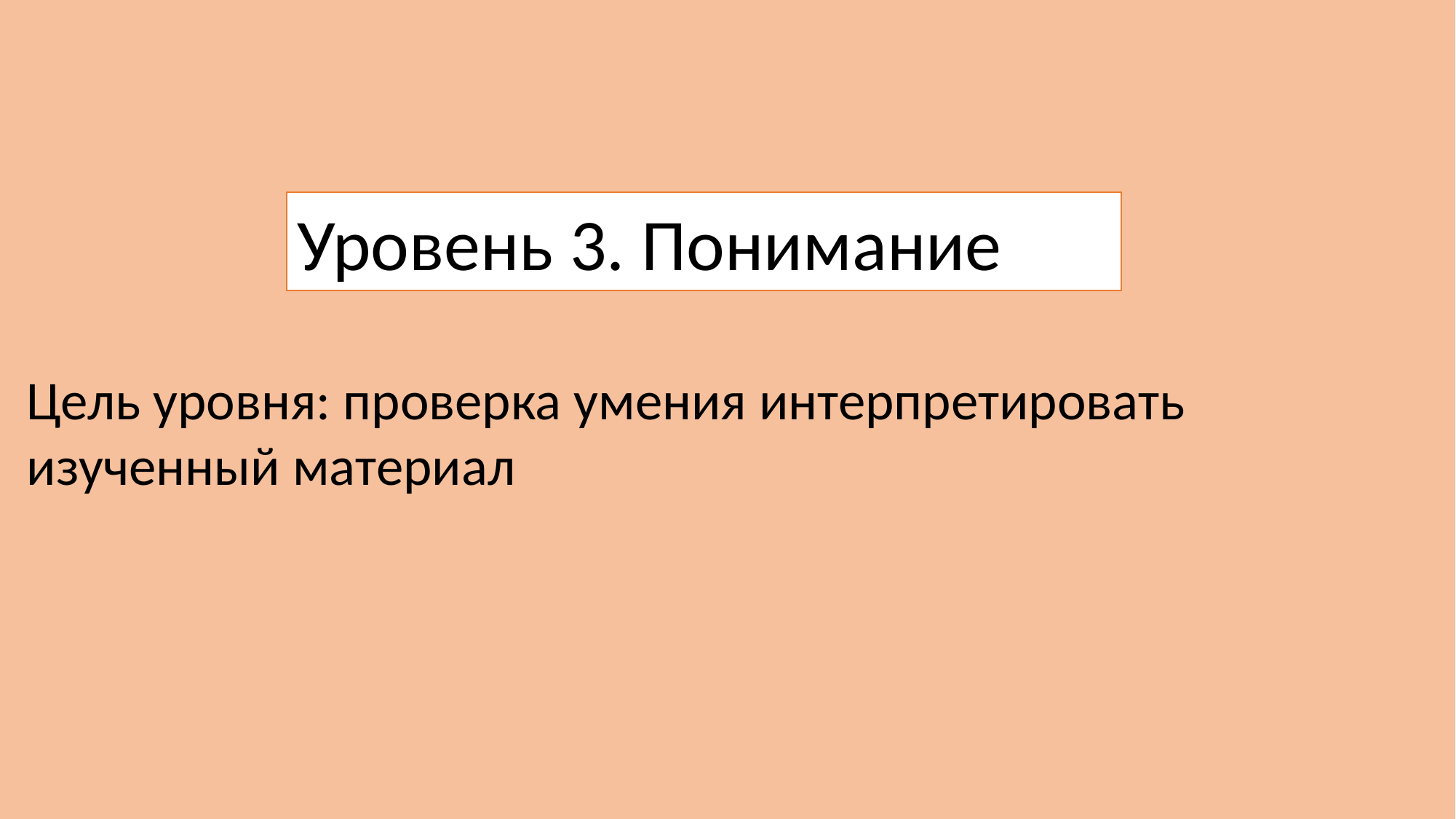

Уровень 3. Понимание
Цель уровня: проверка умения интерпретировать изученный материал